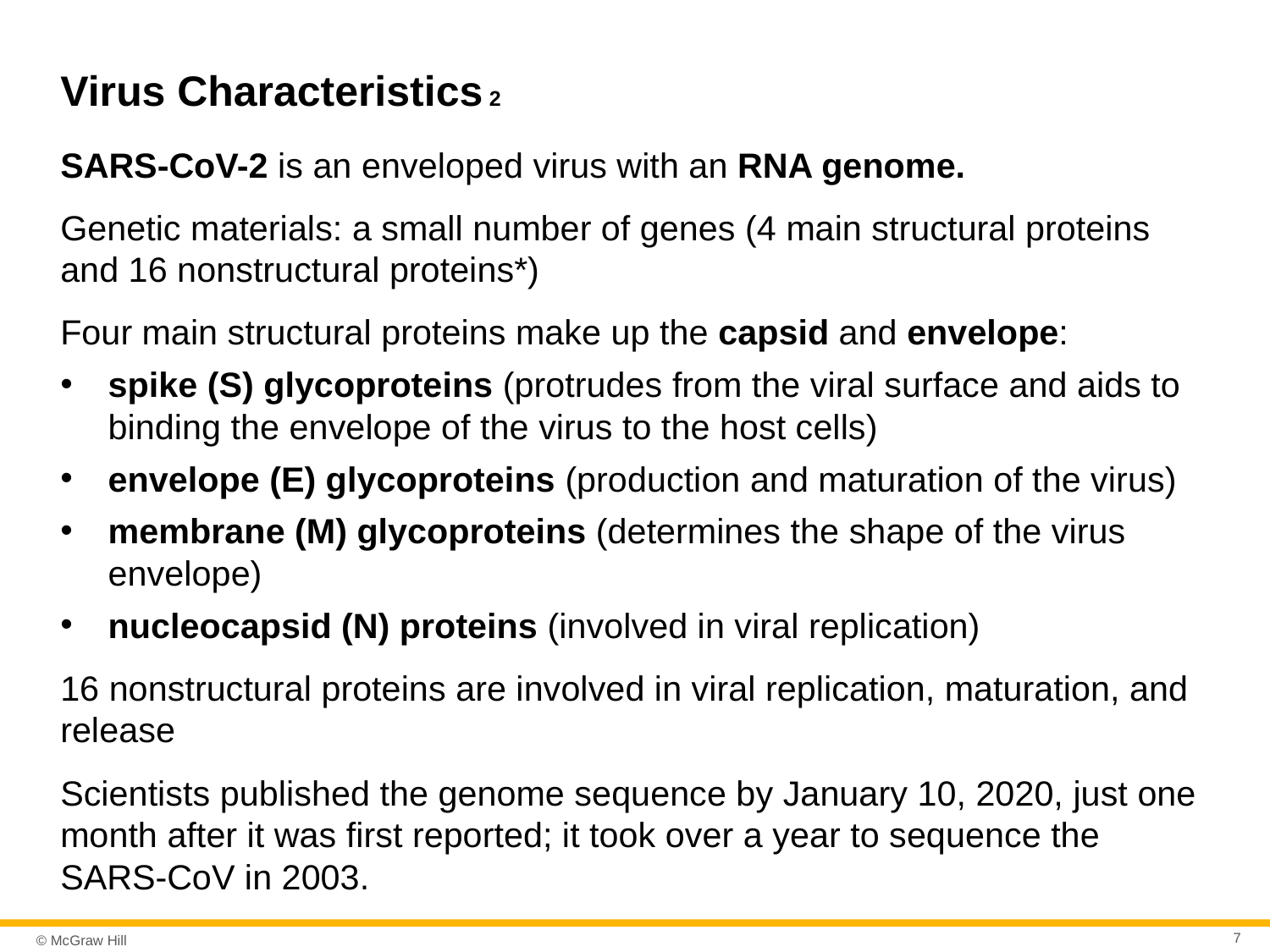

# Virus Characteristics 2
SARS-CoV-2 is an enveloped virus with an RNA genome.
Genetic materials: a small number of genes (4 main structural proteins and 16 nonstructural proteins*)
Four main structural proteins make up the capsid and envelope:
spike (S) glycoproteins (protrudes from the viral surface and aids to binding the envelope of the virus to the host cells)
envelope (E) glycoproteins (production and maturation of the virus)
membrane (M) glycoproteins (determines the shape of the virus envelope)
nucleocapsid (N) proteins (involved in viral replication)
16 nonstructural proteins are involved in viral replication, maturation, and release
Scientists published the genome sequence by January 10, 2020, just one month after it was first reported; it took over a year to sequence the SARS-CoV in 2003.